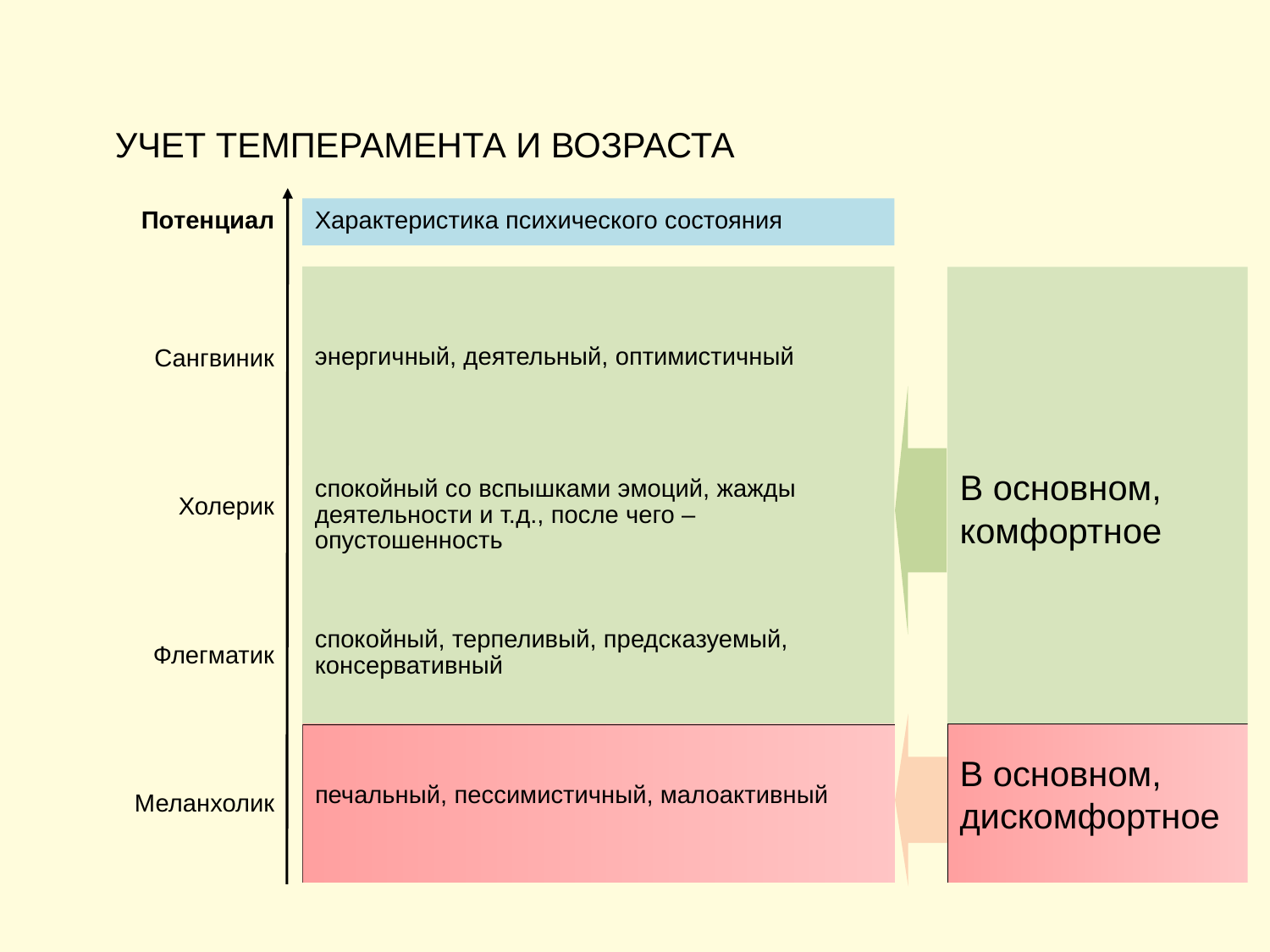

# УЧЕТ ТЕМПЕРАМЕНТА И ВОЗРАСТА

Потенциал

Сангвиник

Холерик

Флегматик

Меланхолик
Характеристика психического состояния

энергичный, деятельный, оптимистичный

спокойный со вспышками эмоций, жажды деятельности и т.д., после чего – опустошенность

спокойный, терпеливый, предсказуемый, консервативный

В основном, комфортное

В основном,
дискомфортное

печальный, пессимистичный, малоактивный